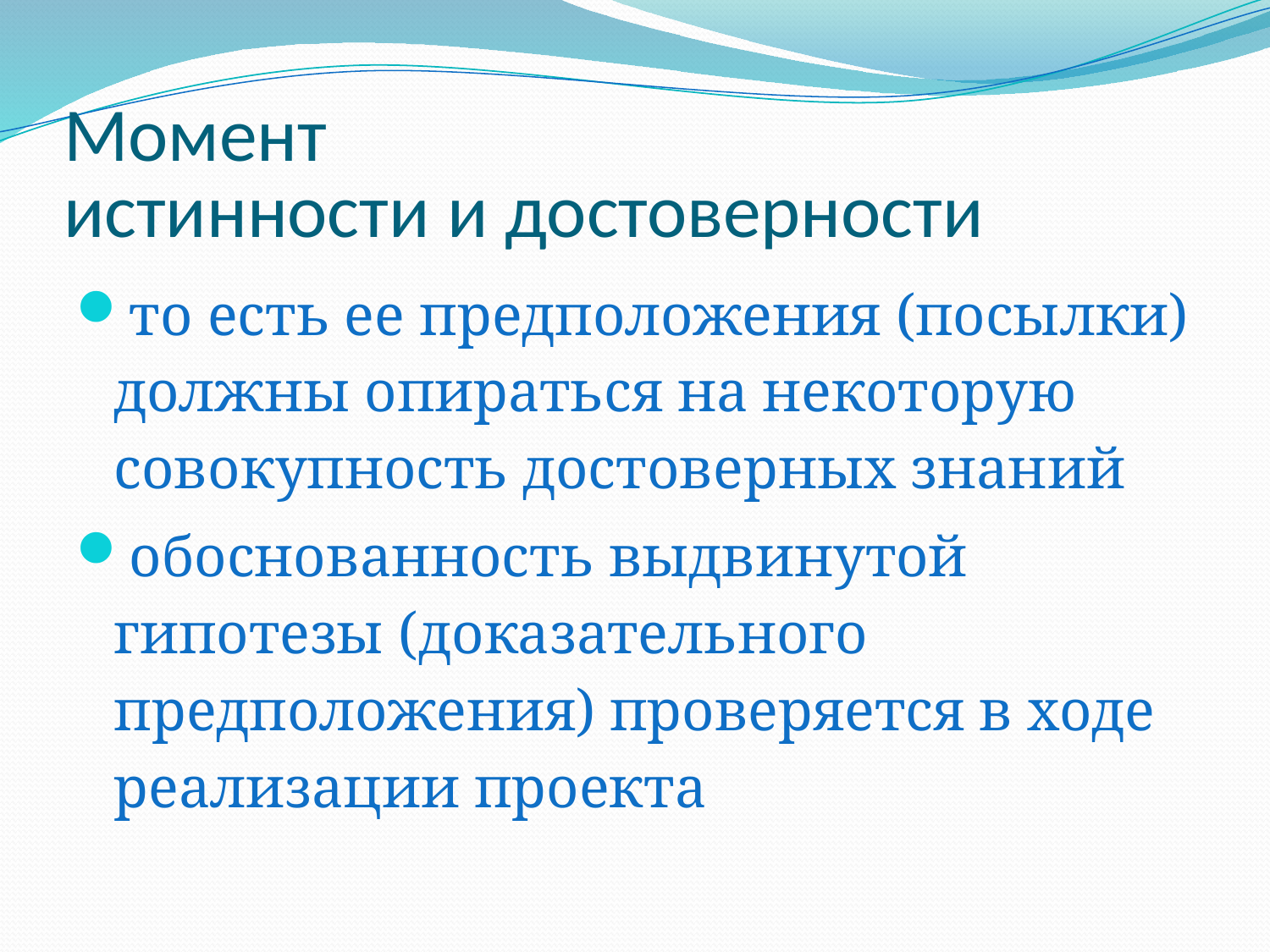

# Момент истинности и достоверности
то есть ее предположения (посылки) должны опираться на некоторую совокупность достоверных знаний
обоснованность выдвинутой гипотезы (доказательного предположения) проверяется в ходе реализации проекта